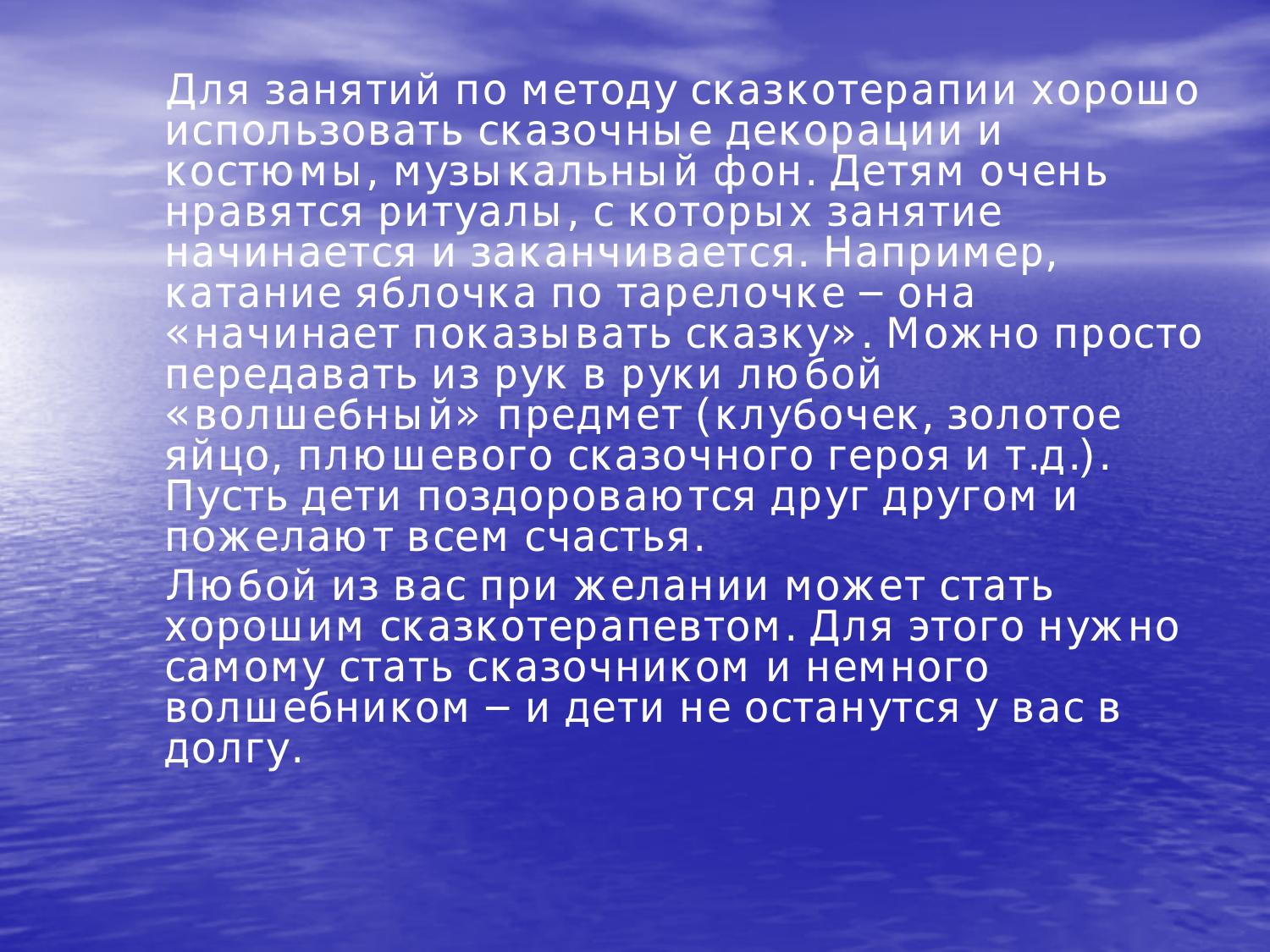

Для занятий по методу сказкотерапии хорошо использовать сказочные декорации и костюмы, музыкальный фон. Детям очень нравятся ритуалы, с которых занятие начинается и заканчивается. Например, катание яблочка по тарелочке – она «начинает показывать сказку». Можно просто передавать из рук в руки любой «волшебный» предмет (клубочек, золотое яйцо, плюшевого сказочного героя и т.д.). Пусть дети поздороваются друг другом и пожелают всем счастья.
    Любой из вас при желании может стать хорошим сказкотерапевтом. Для этого нужно самому стать сказочником и немного волшебником – и дети не останутся у вас в долгу.